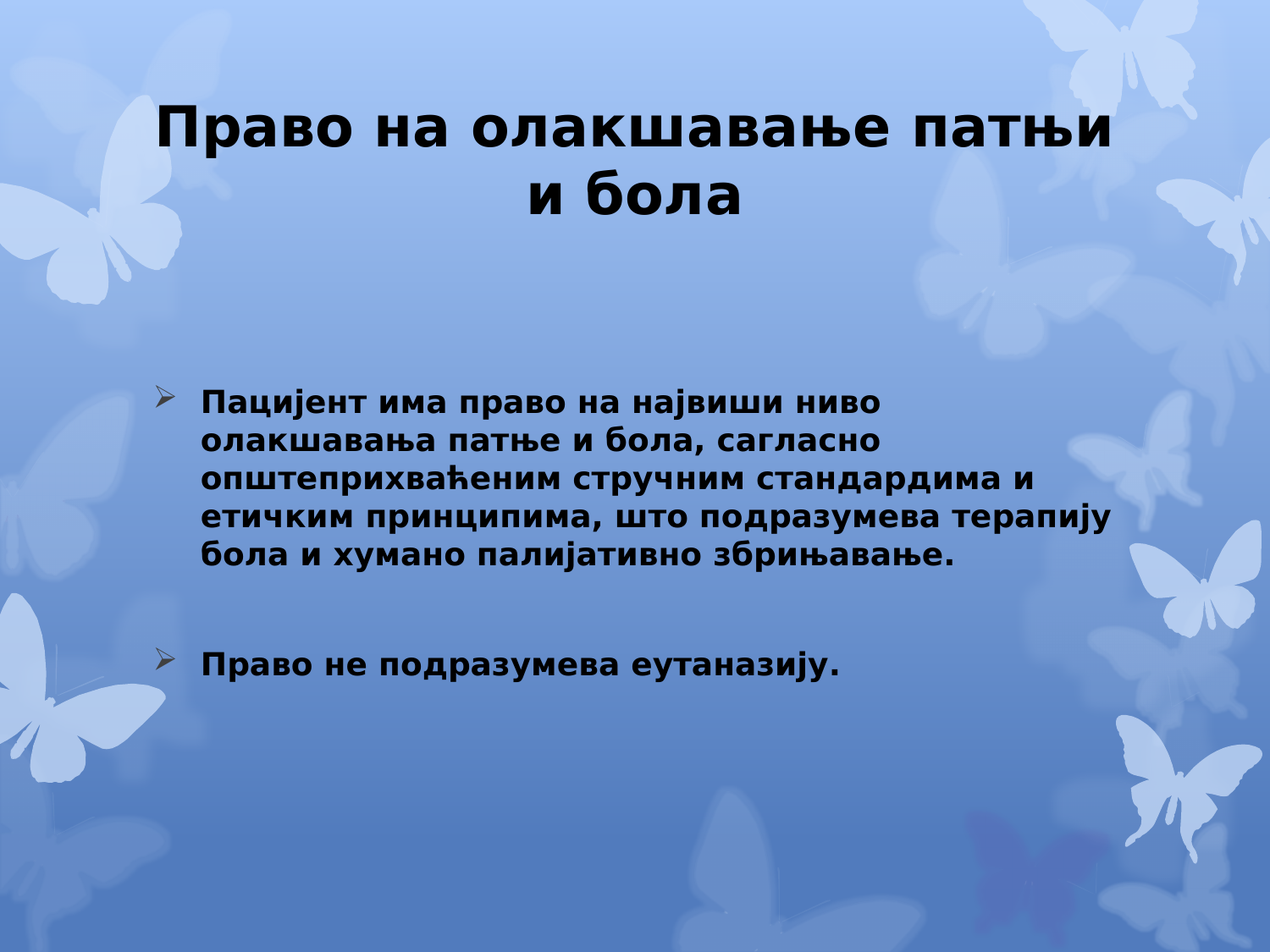

# Право на олакшавање патњи и бола
Пацијент има право на највиши ниво олакшавања патње и бола, сагласно општеприхваћеним стручним стандардима и етичким принципима, што подразумева терапију бола и хумано палијативно збрињавање.

Право не подразумева еутаназију.